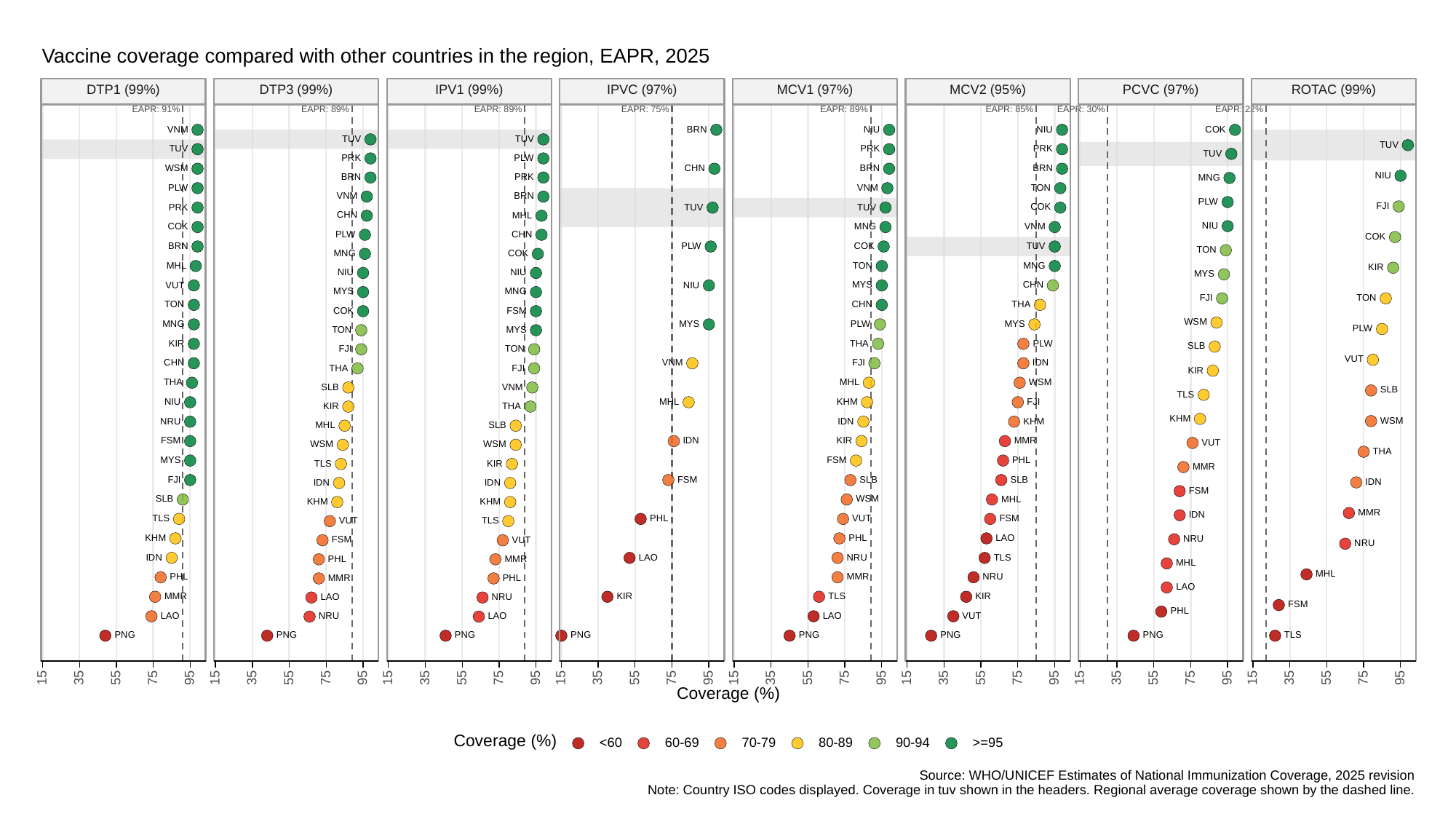

Vaccine coverage compared with other countries in the region, EAPR, 2025

ROTAC (99%)
DTP1 (99%)
DTP3 (99%)
IPV1 (99%)
IPVC (97%)
MCV1 (97%)
MCV2 (95%)
PCVC (97%)

EAPR: 91%
EAPR: 89%
EAPR: 89%
EAPR: 75%
EAPR: 89%
EAPR: 85%
EAPR: 30%
EAPR: 22%

COK
NIU
NIU
VNM
BRN

TUV
TUV

TUV

TUV
PRK
PRK

TUV

PRK
PLW

WSM
CHN
BRN
BRN

NIU
BRN
PRK
MNG

TON
PLW
VNM

VNM
BRN

PLW

FJI
COK
TUV
TUV
PRK

CHN
MHL

NIU
COK
MNG
VNM

CHN

PLW
COK

COK
TUV
BRN
PLW

TON

COK
MNG

TON
MNG
MHL
KIR

NIU
NIU
MYS

MYS
CHN
VUT
NIU

MYS
MNG

TON
FJI

TON
CHN
THA

COK
FSM

WSM
MNG
MYS
MYS
PLW

PLW
TON
MYS

KIR
THA
PLW

SLB

TON
FJI

VUT

CHN
FJI
VNM
IDN

FJI
THA
KIR

WSM
THA
MHL

SLB
VNM

SLB

TLS

NIU
FJI
MHL
KHM

KIR
THA

KHM

WSM
NRU
IDN
KHM

SLB
MHL

FSM
IDN
KIR
MMR

VUT
WSM
WSM

THA

MYS
FSM
PHL

TLS
KIR

MMR

FSM
SLB
SLB
FJI

IDN
IDN
IDN

FSM

SLB
WSM
MHL

KHM
KHM

MMR
IDN

TLS
FSM

VUT
PHL
TLS
VUT

LAO
KHM
PHL
NRU
FSM
VUT

NRU

LAO
TLS
NRU
IDN
PHL
MMR

MHL

MHL

NRU
PHL
MMR
MMR
PHL

LAO

TLS
MMR
KIR
KIR
LAO
NRU

FSM

PHL

LAO
LAO
VUT
LAO
NRU

PNG
PNG
PNG
PNG
PNG
PNG
PNG
TLS

35
35
35
35
35
35
35
35
15
95
15
95
15
95
15
95
15
95
15
95
15
95
15
95
75
75
75
75
75
75
75
75
55
55
55
55
55
55
55
55
Coverage (%)
Coverage (%)

<60
60-69
70-79
80-89
90-94
>=95
Source: WHO/UNICEF Estimates of National Immunization Coverage, 2025 revision
Note: Country ISO codes displayed. Coverage in tuv shown in the headers. Regional average coverage shown by the dashed line.